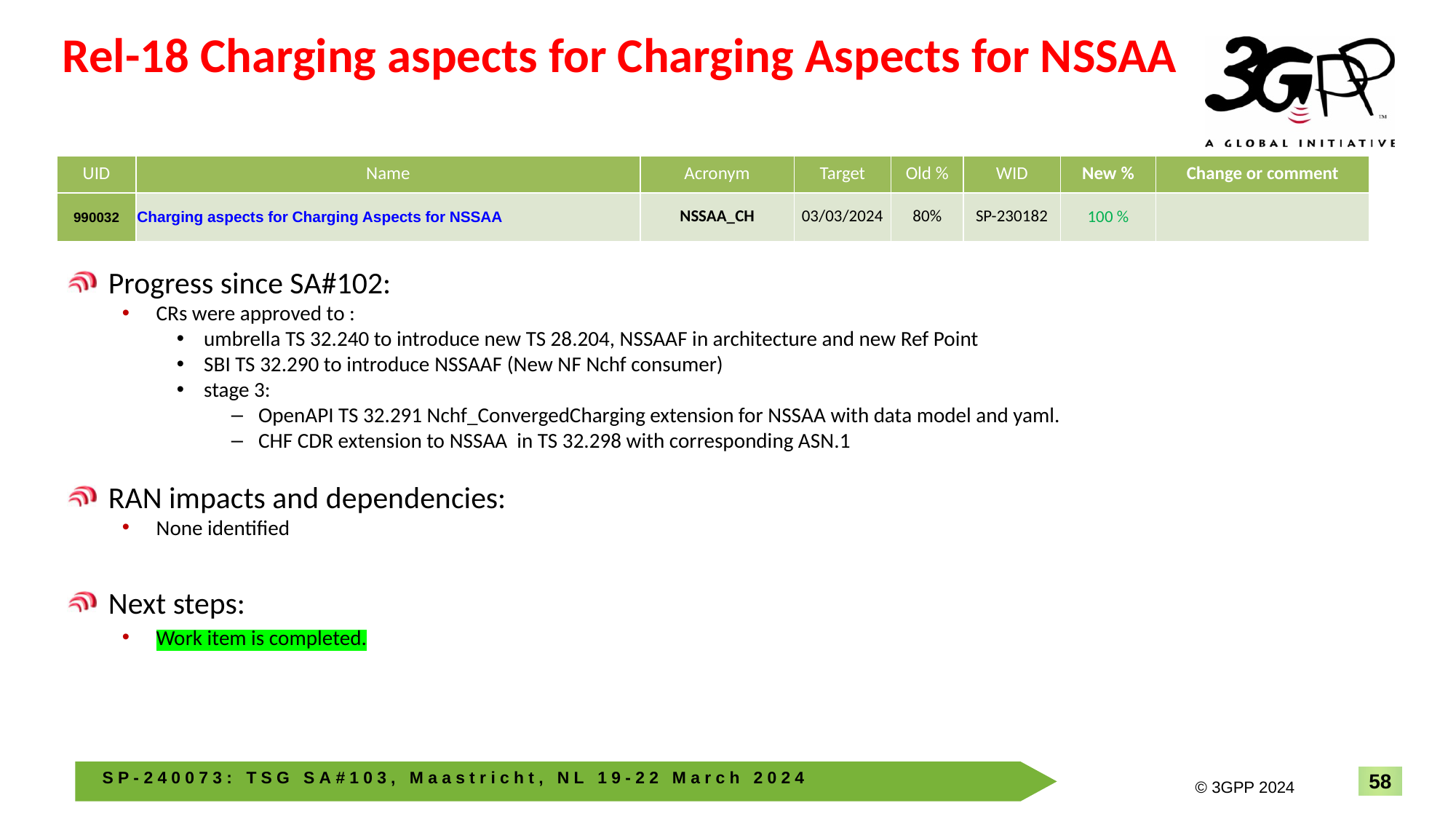

# Rel-18 Charging aspects for Charging Aspects for NSSAA
| UID | Name | Acronym | Target | Old % | WID | New % | Change or comment |
| --- | --- | --- | --- | --- | --- | --- | --- |
| 990032 | Charging aspects for Charging Aspects for NSSAA | NSSAA\_CH | 03/03/2024 | 80% | SP-230182 | 100 % |  |
Progress since SA#102:
CRs were approved to :
umbrella TS 32.240 to introduce new TS 28.204, NSSAAF in architecture and new Ref Point
SBI TS 32.290 to introduce NSSAAF (New NF Nchf consumer)
stage 3:
OpenAPI TS 32.291 Nchf_ConvergedCharging extension for NSSAA with data model and yaml.
CHF CDR extension to NSSAA  in TS 32.298 with corresponding ASN.1

RAN impacts and dependencies:
None identified

Next steps:
Work item is completed.